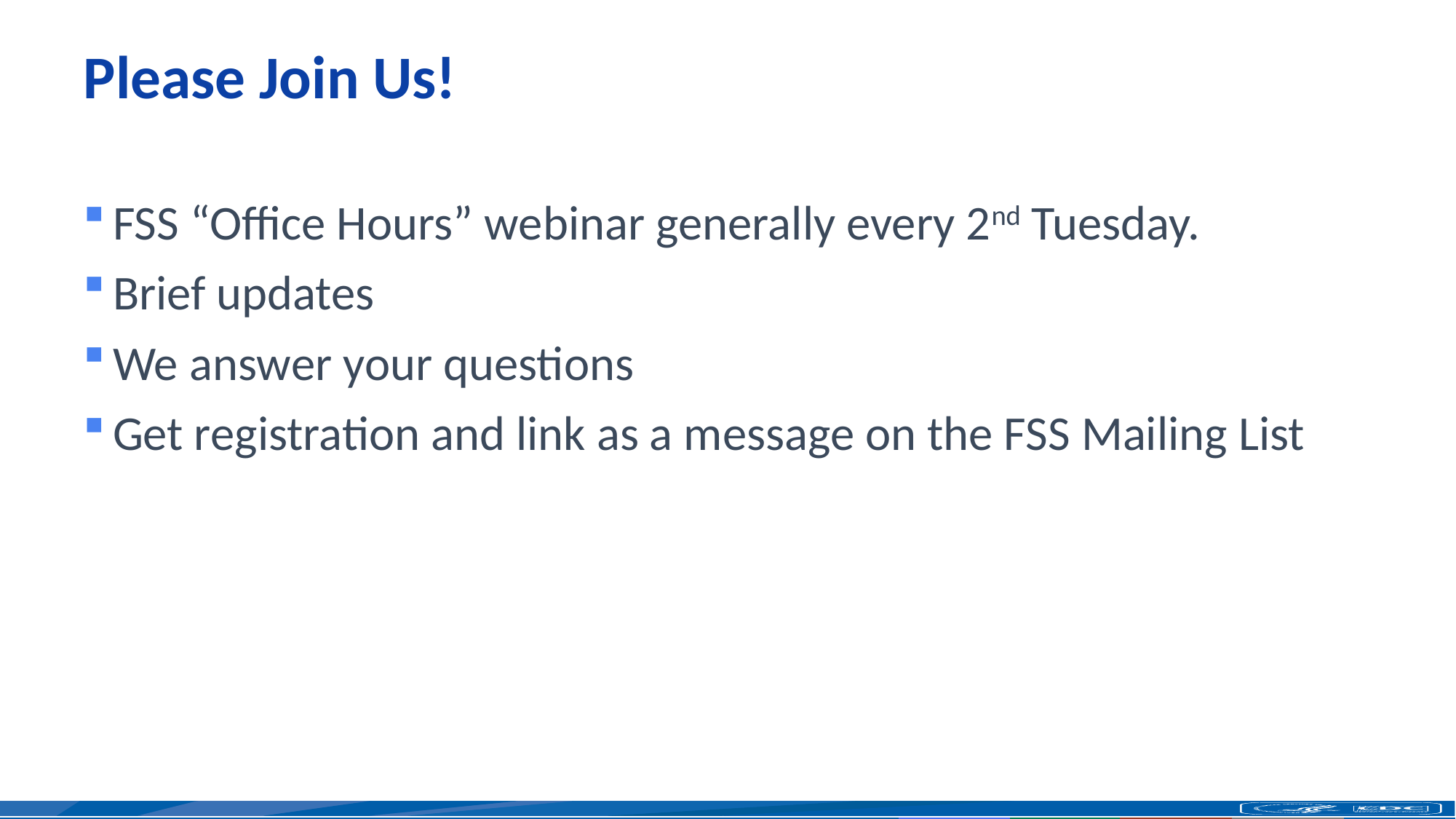

# Please Join Us!
FSS “Office Hours” webinar generally every 2nd Tuesday.
Brief updates
We answer your questions
Get registration and link as a message on the FSS Mailing List